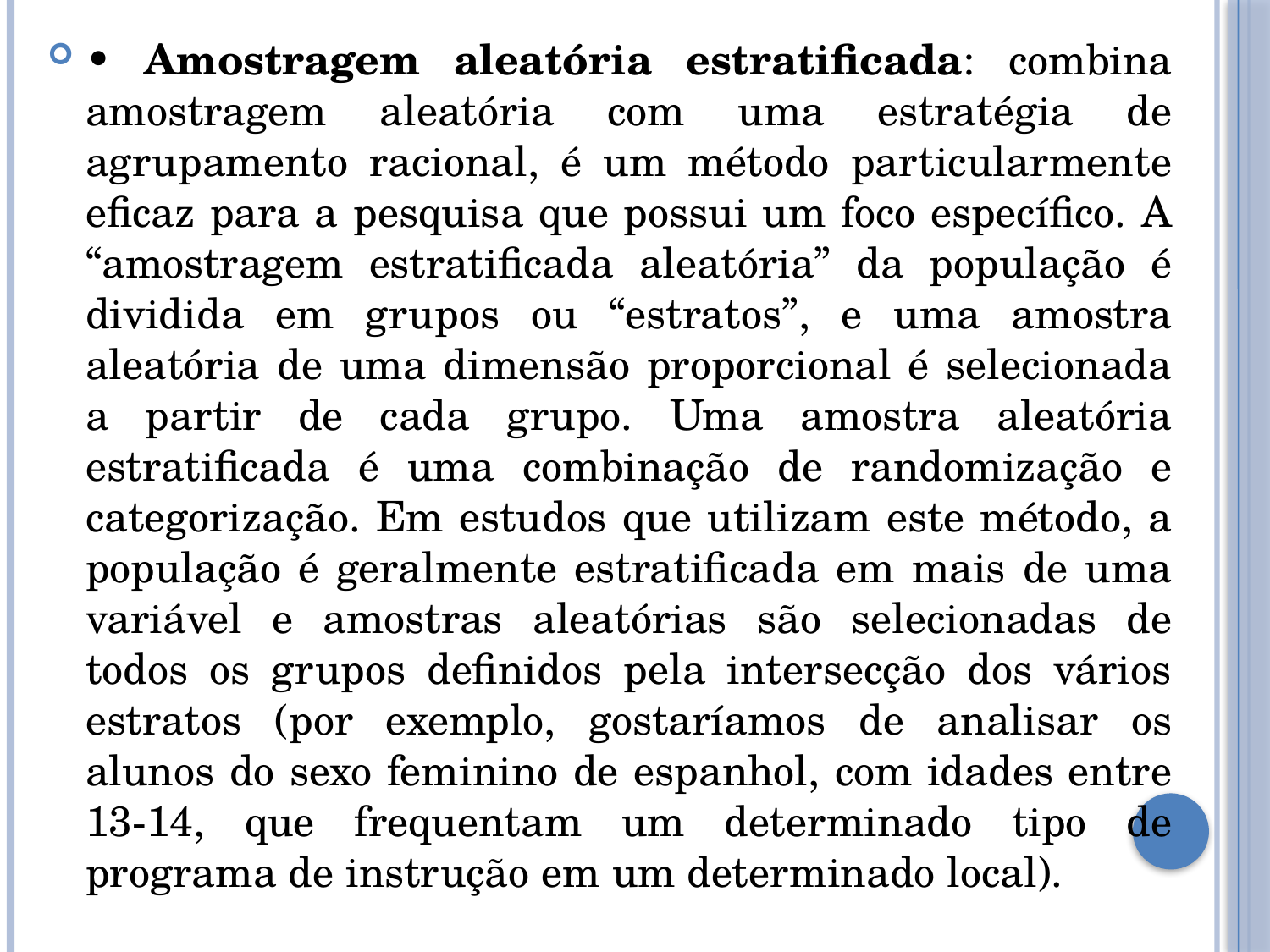

• Amostragem aleatória estratificada: combina amostragem aleatória com uma estratégia de agrupamento racional, é um método particularmente eficaz para a pesquisa que possui um foco específico. A “amostragem estratificada aleatória” da população é dividida em grupos ou “estratos”, e uma amostra aleatória de uma dimensão proporcional é selecionada a partir de cada grupo. Uma amostra aleatória estratificada é uma combinação de randomização e categorização. Em estudos que utilizam este método, a população é geralmente estratificada em mais de uma variável e amostras aleatórias são selecionadas de todos os grupos definidos pela intersecção dos vários estratos (por exemplo, gostaríamos de analisar os alunos do sexo feminino de espanhol, com idades entre 13-14, que frequentam um determinado tipo de programa de instrução em um determinado local).